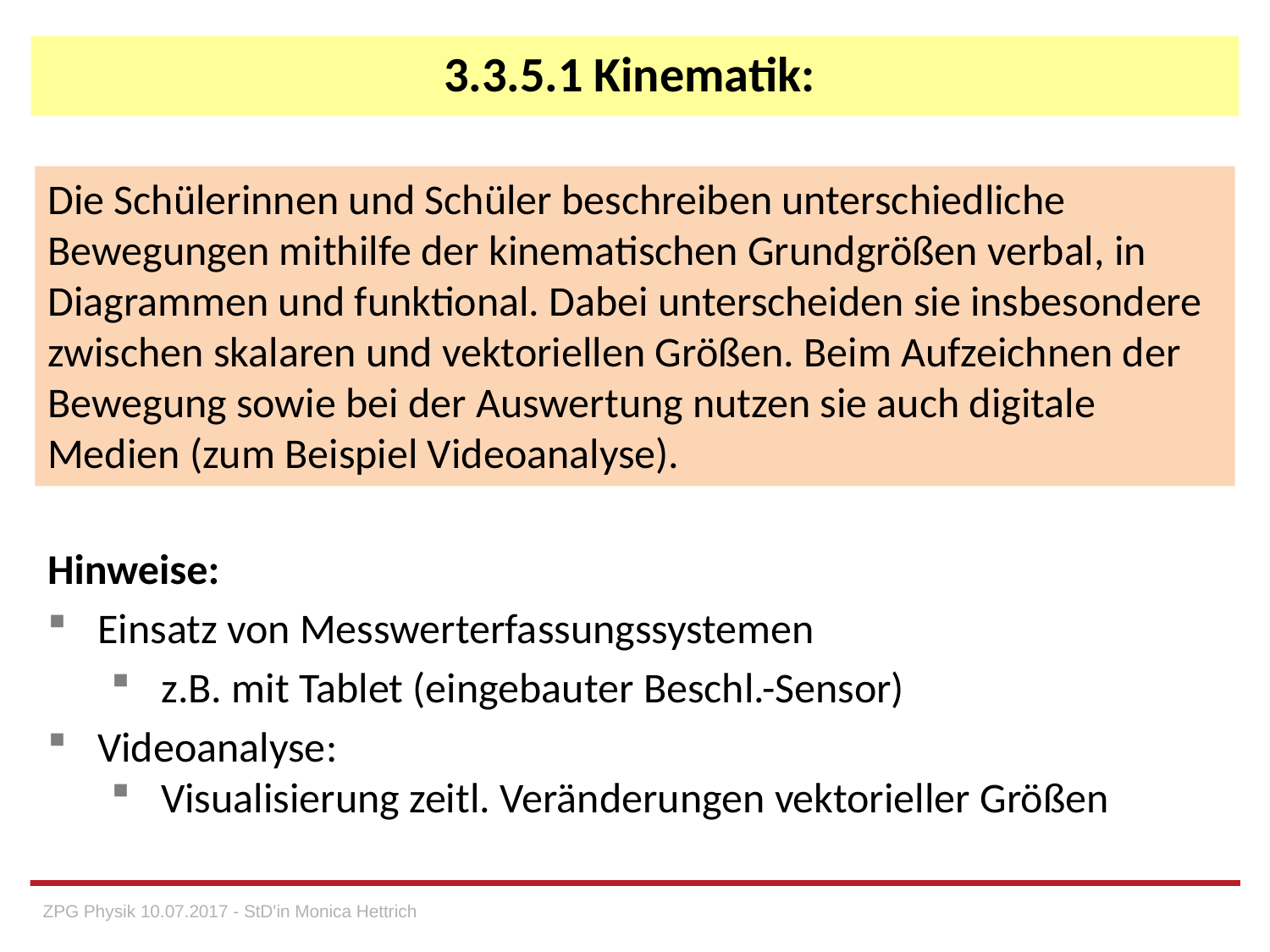

# 3.3.5.1 Kinematik:
Die Schülerinnen und Schüler beschreiben unterschiedliche Bewegungen mithilfe der kinematischen Grundgrößen verbal, in Diagrammen und funktional. Dabei unterscheiden sie insbesondere zwischen skalaren und vektoriellen Größen. Beim Aufzeichnen der Bewegung sowie bei der Auswertung nutzen sie auch digitale Medien (zum Beispiel Videoanalyse).
Hinweise:
Einsatz von Messwerterfassungssystemen
z.B. mit Tablet (eingebauter Beschl.-Sensor)
Videoanalyse:
Visualisierung zeitl. Veränderungen vektorieller Größen
ZPG Physik 10.07.2017 - StD'in Monica Hettrich